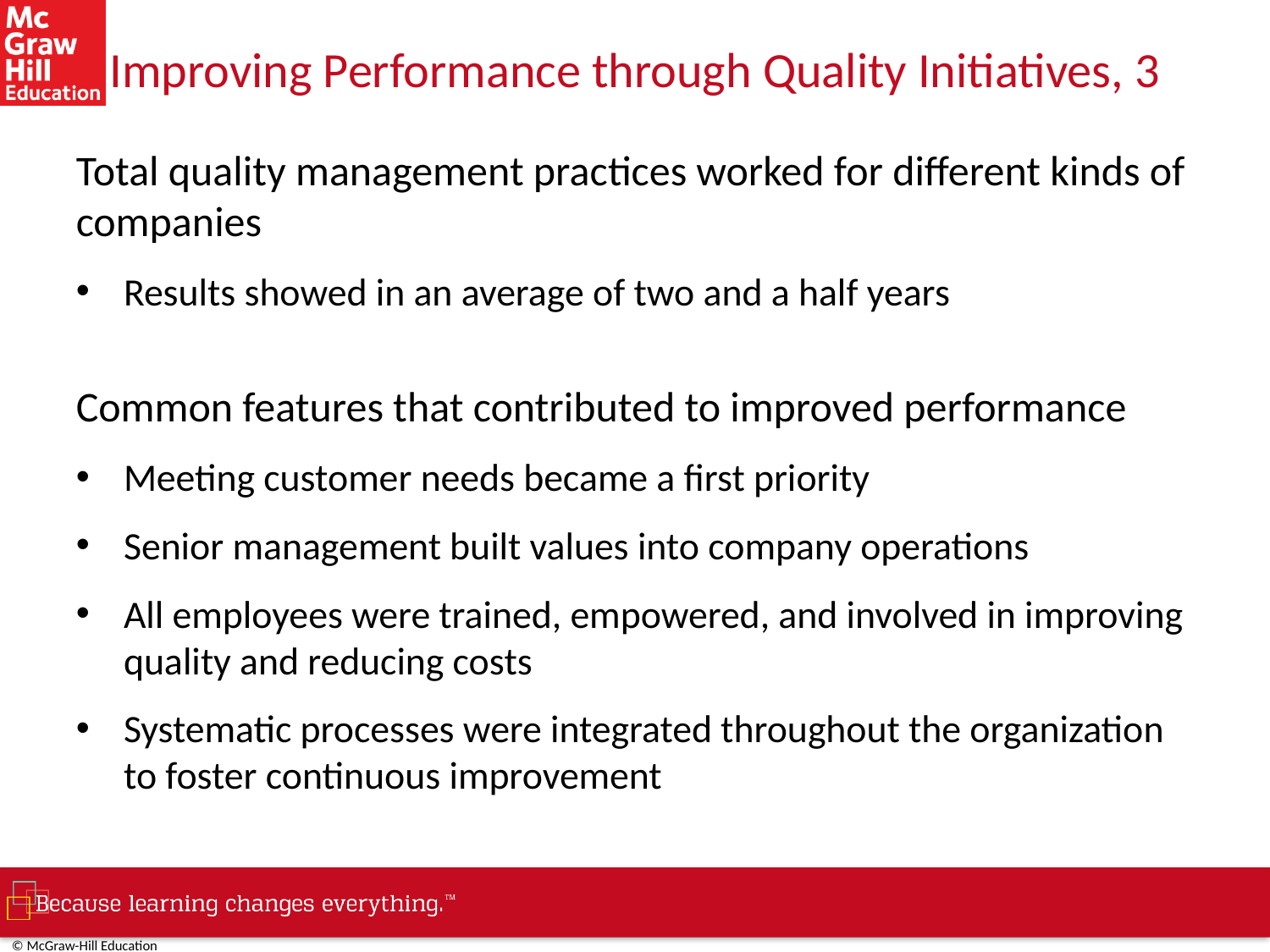

# Improving Performance through Quality Initiatives, 3
Total quality management practices worked for different kinds of companies
Results showed in an average of two and a half years

Common features that contributed to improved performance
Meeting customer needs became a first priority
Senior management built values into company operations
All employees were trained, empowered, and involved in improving quality and reducing costs
Systematic processes were integrated throughout the organization to foster continuous improvement